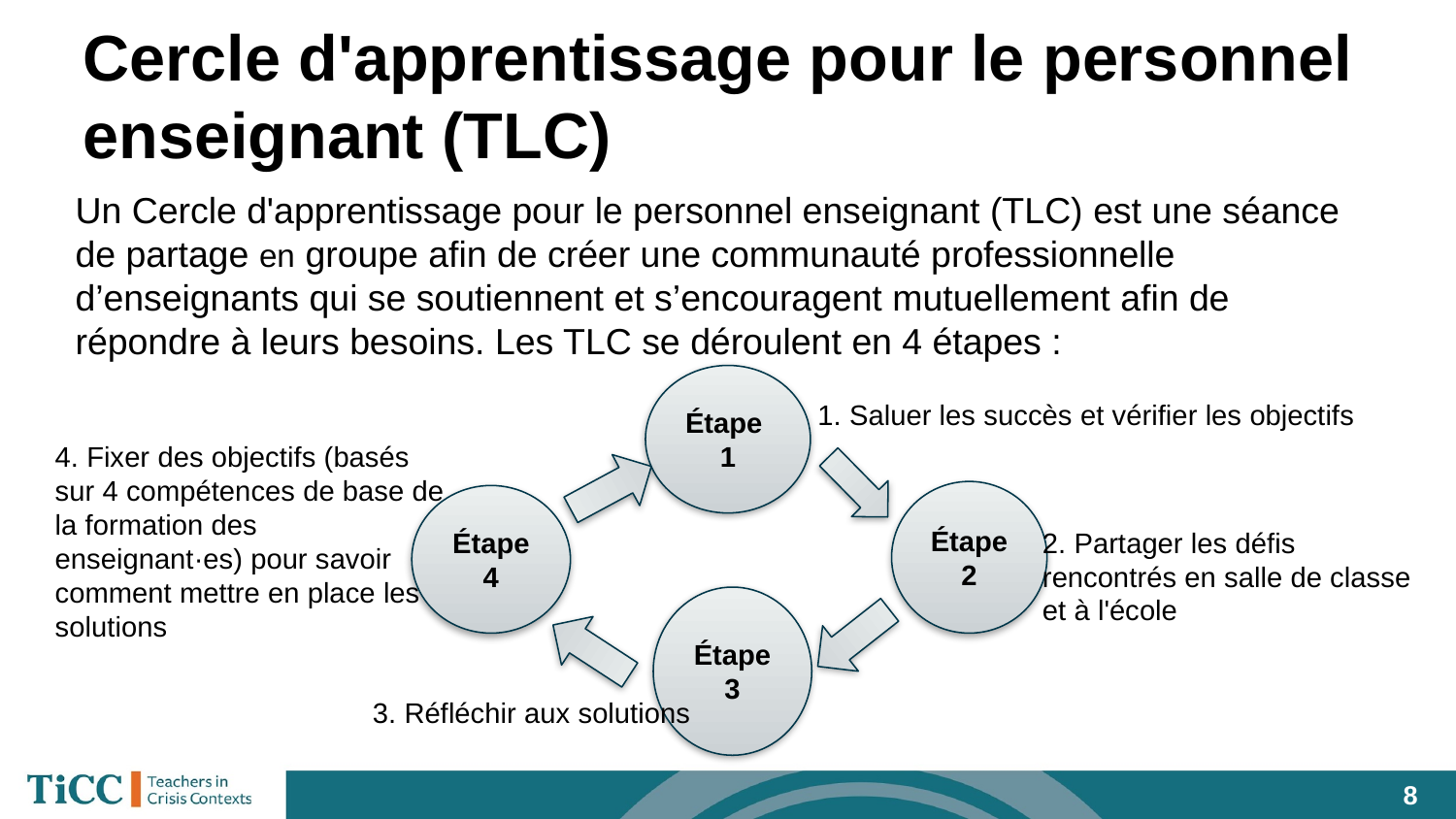

# Cercle d'apprentissage pour le personnel enseignant (TLC)
Un Cercle d'apprentissage pour le personnel enseignant (TLC) est une séance de partage en groupe afin de créer une communauté professionnelle d’enseignants qui se soutiennent et s’encouragent mutuellement afin de répondre à leurs besoins. Les TLC se déroulent en 4 étapes :

Étape
1
1. Saluer les succès et vérifier les objectifs
4. Fixer des objectifs (basés sur 4 compétences de base de la formation des enseignant·es) pour savoir comment mettre en place les solutions

Étape 2
Étape 4
2. Partager les défis rencontrés en salle de classe et à l'école
Étape 3

3. Réfléchir aux solutions
8